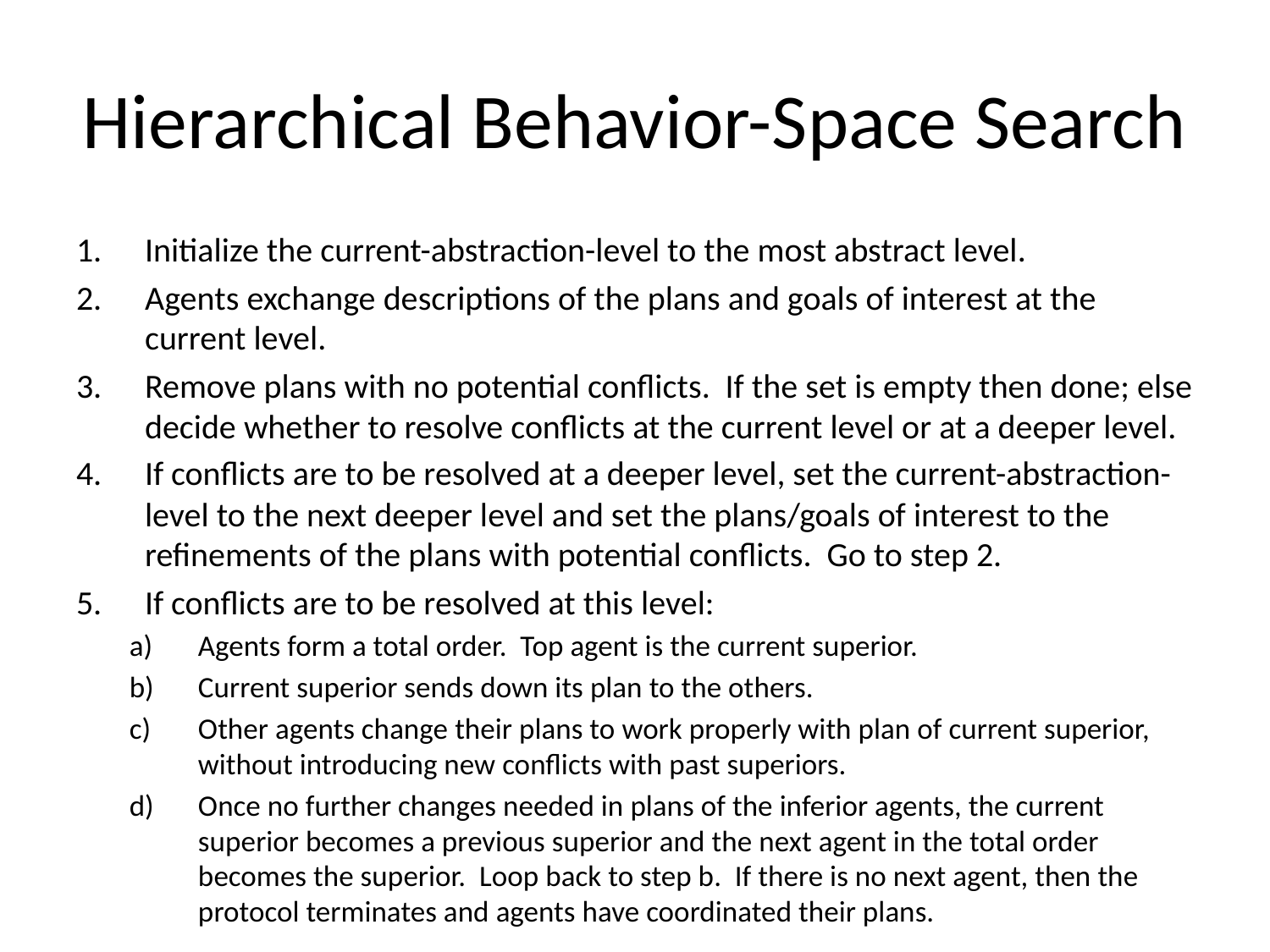

# Hierarchical Behavior-Space Search
Initialize the current-abstraction-level to the most abstract level.
Agents exchange descriptions of the plans and goals of interest at the current level.
Remove plans with no potential conflicts.  If the set is empty then done; else decide whether to resolve conflicts at the current level or at a deeper level.
If conflicts are to be resolved at a deeper level, set the current-abstraction-level to the next deeper level and set the plans/goals of interest to the refinements of the plans with potential conflicts.  Go to step 2.
If conflicts are to be resolved at this level:
Agents form a total order.  Top agent is the current superior.
Current superior sends down its plan to the others.
Other agents change their plans to work properly with plan of current superior, without introducing new conflicts with past superiors.
Once no further changes needed in plans of the inferior agents, the current superior becomes a previous superior and the next agent in the total order becomes the superior.  Loop back to step b.  If there is no next agent, then the protocol terminates and agents have coordinated their plans.